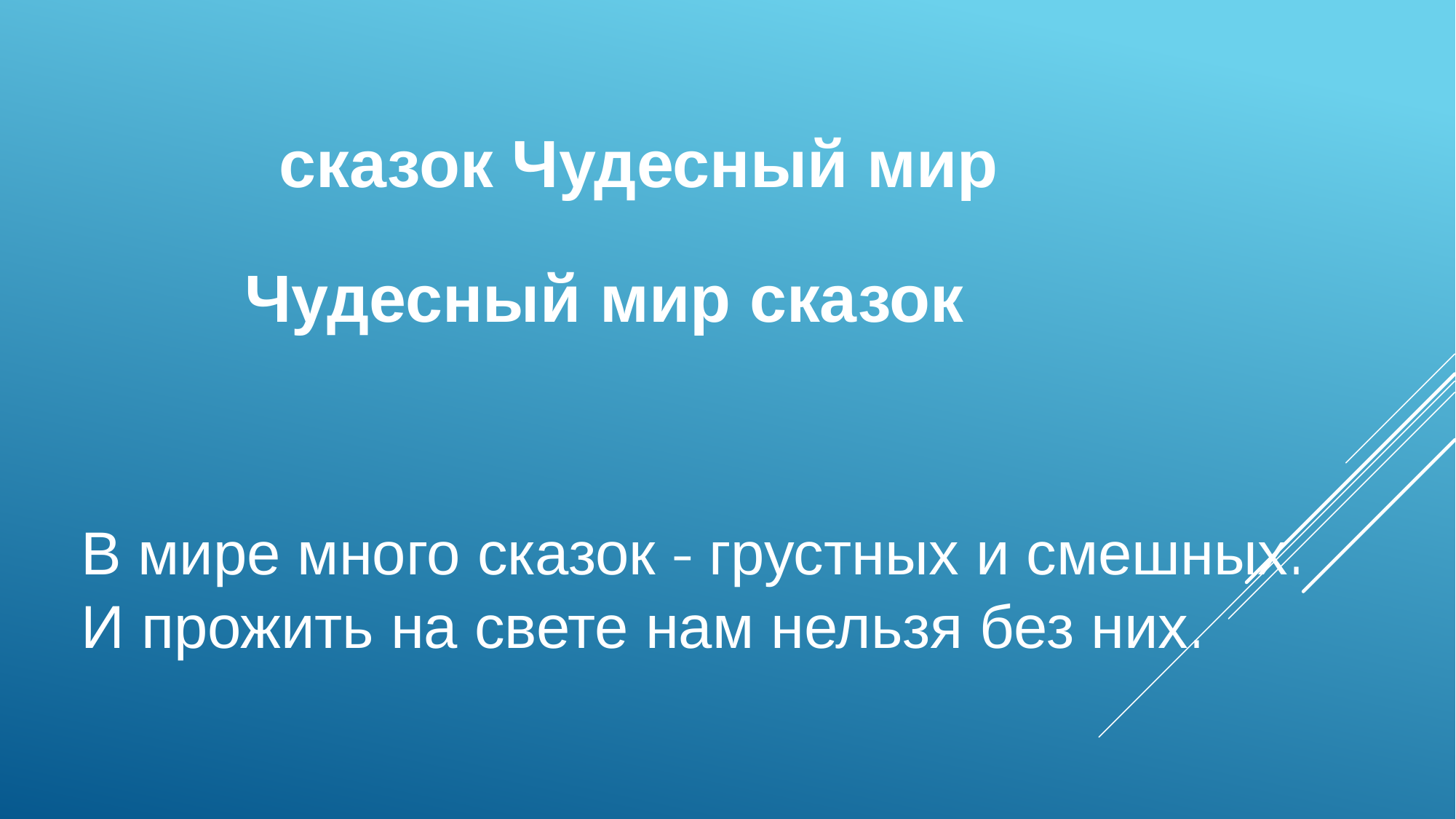

сказок Чудесный мир
Чудесный мир сказок
В мире много сказок - грустных и смешных.
И прожить на свете нам нельзя без них.